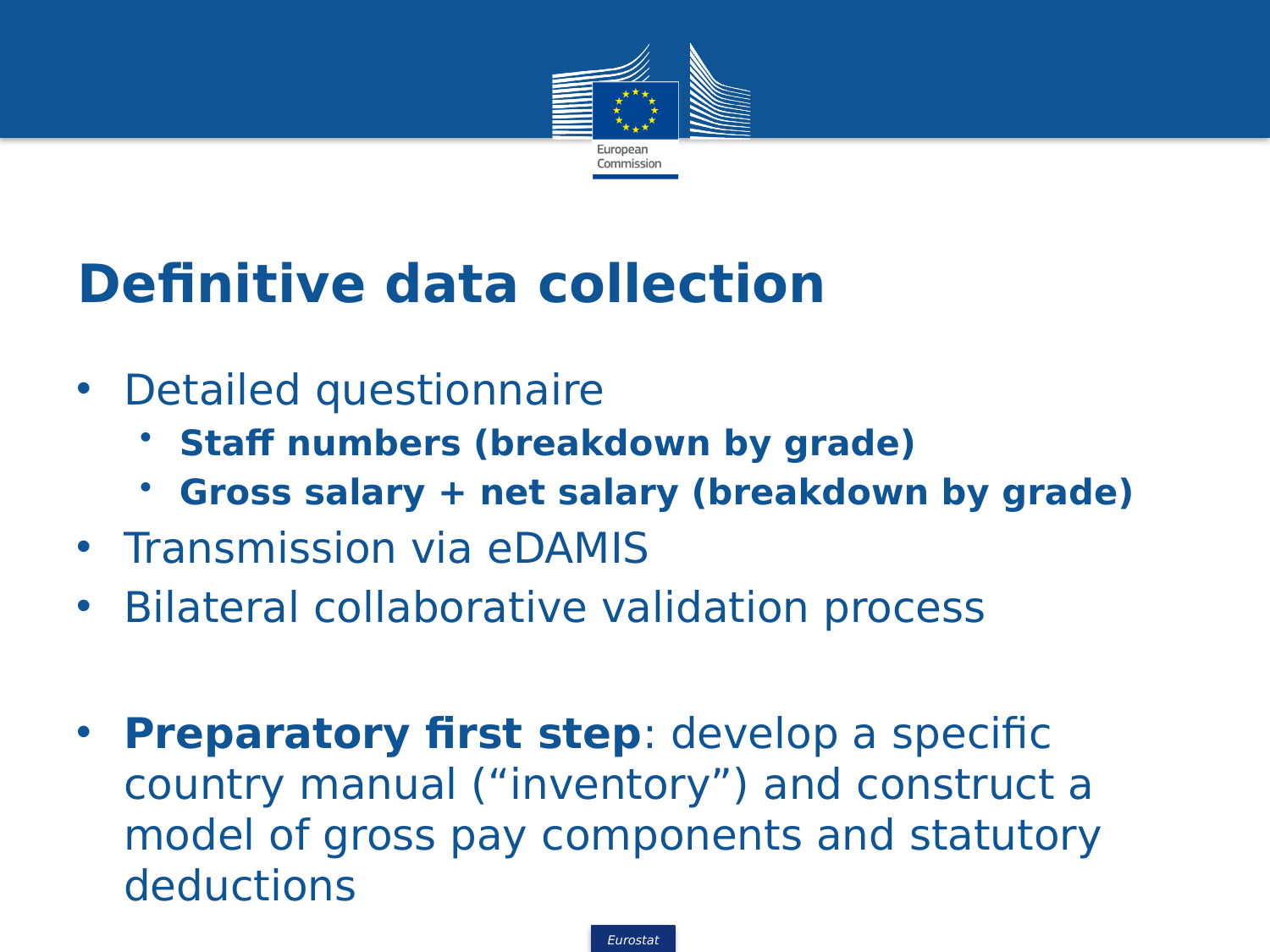

# Definitive data collection
Detailed questionnaire
Staff numbers (breakdown by grade)
Gross salary + net salary (breakdown by grade)
Transmission via eDAMIS
Bilateral collaborative validation process

Preparatory first step: develop a specific country manual (“inventory”) and construct a model of gross pay components and statutory deductions